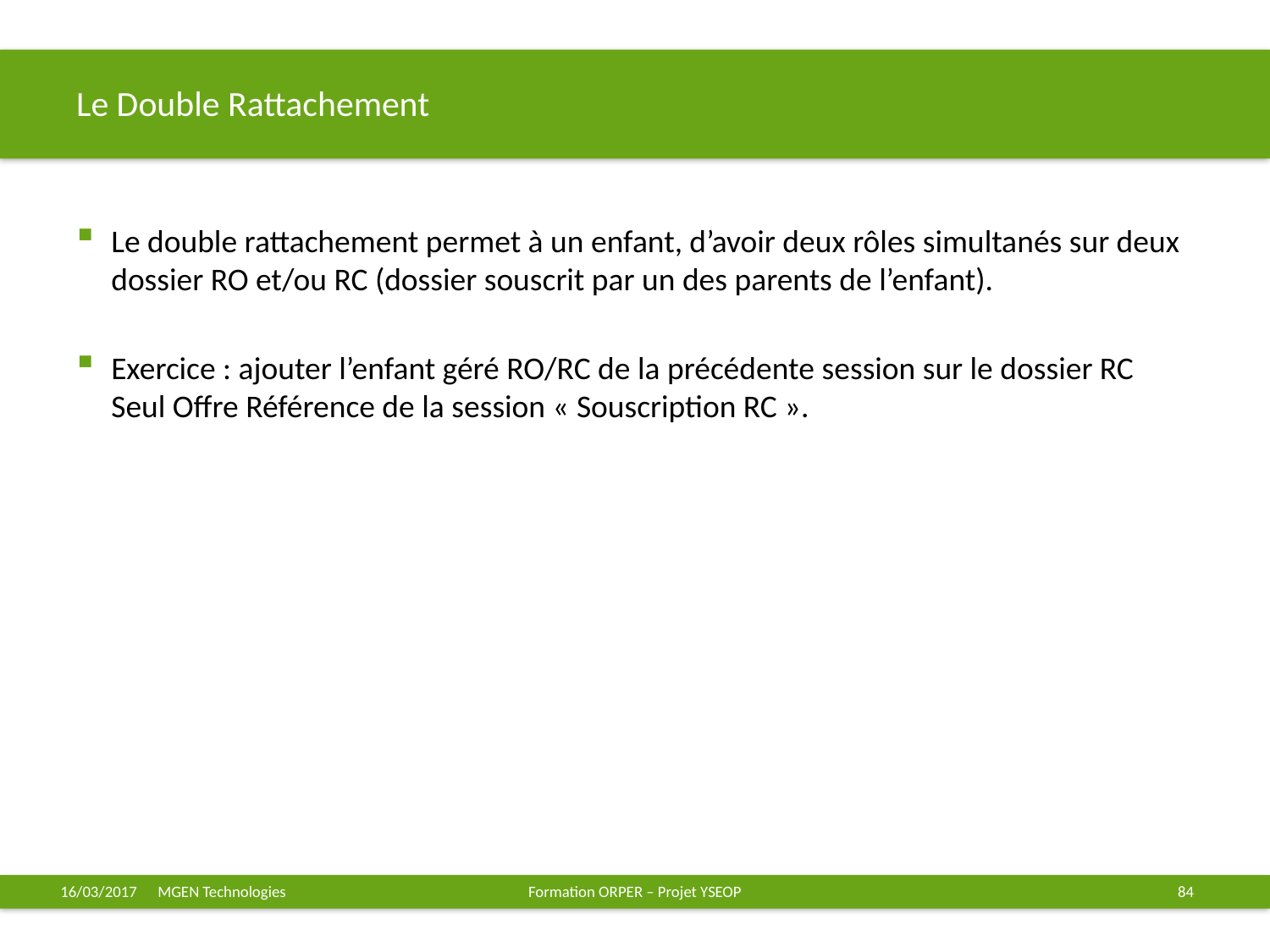

# Le Double Rattachement
Le double rattachement permet à un enfant, d’avoir deux rôles simultanés sur deux dossier RO et/ou RC (dossier souscrit par un des parents de l’enfant).

Exercice : ajouter l’enfant géré RO/RC de la précédente session sur le dossier RC Seul Offre Référence de la session « Souscription RC ».
16/03/2017
Formation ORPER – Projet YSEOP
84